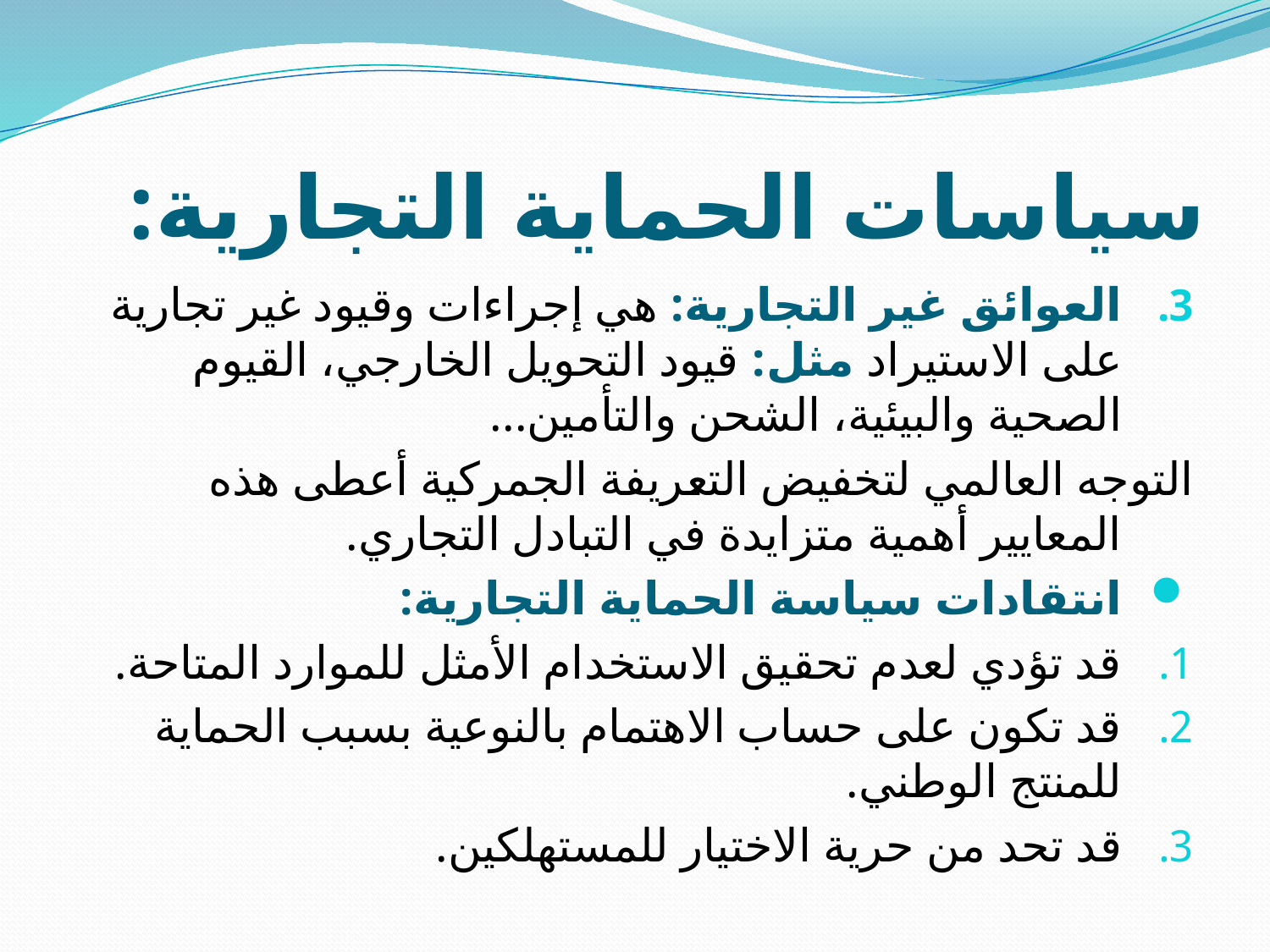

# سياسات الحماية التجارية:
العوائق غير التجارية: هي إجراءات وقيود غير تجارية على الاستيراد مثل: قيود التحويل الخارجي، القيوم الصحية والبيئية، الشحن والتأمين...
التوجه العالمي لتخفيض التعريفة الجمركية أعطى هذه المعايير أهمية متزايدة في التبادل التجاري.
انتقادات سياسة الحماية التجارية:
قد تؤدي لعدم تحقيق الاستخدام الأمثل للموارد المتاحة.
قد تكون على حساب الاهتمام بالنوعية بسبب الحماية للمنتج الوطني.
قد تحد من حرية الاختيار للمستهلكين.